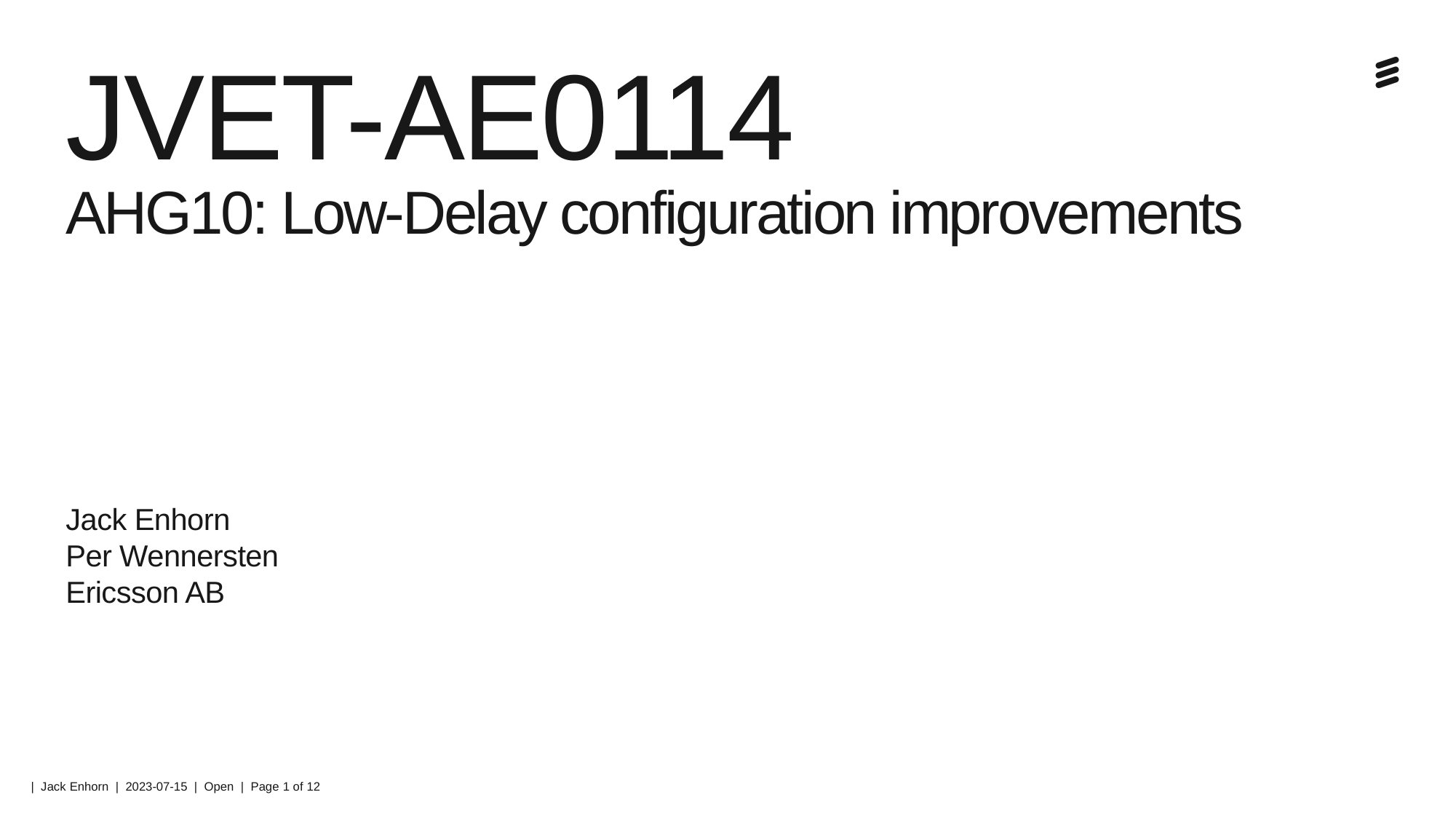

# JVET-AE0114 AHG10: Low-Delay configuration improvements
Jack Enhorn
Per Wennersten
Ericsson AB